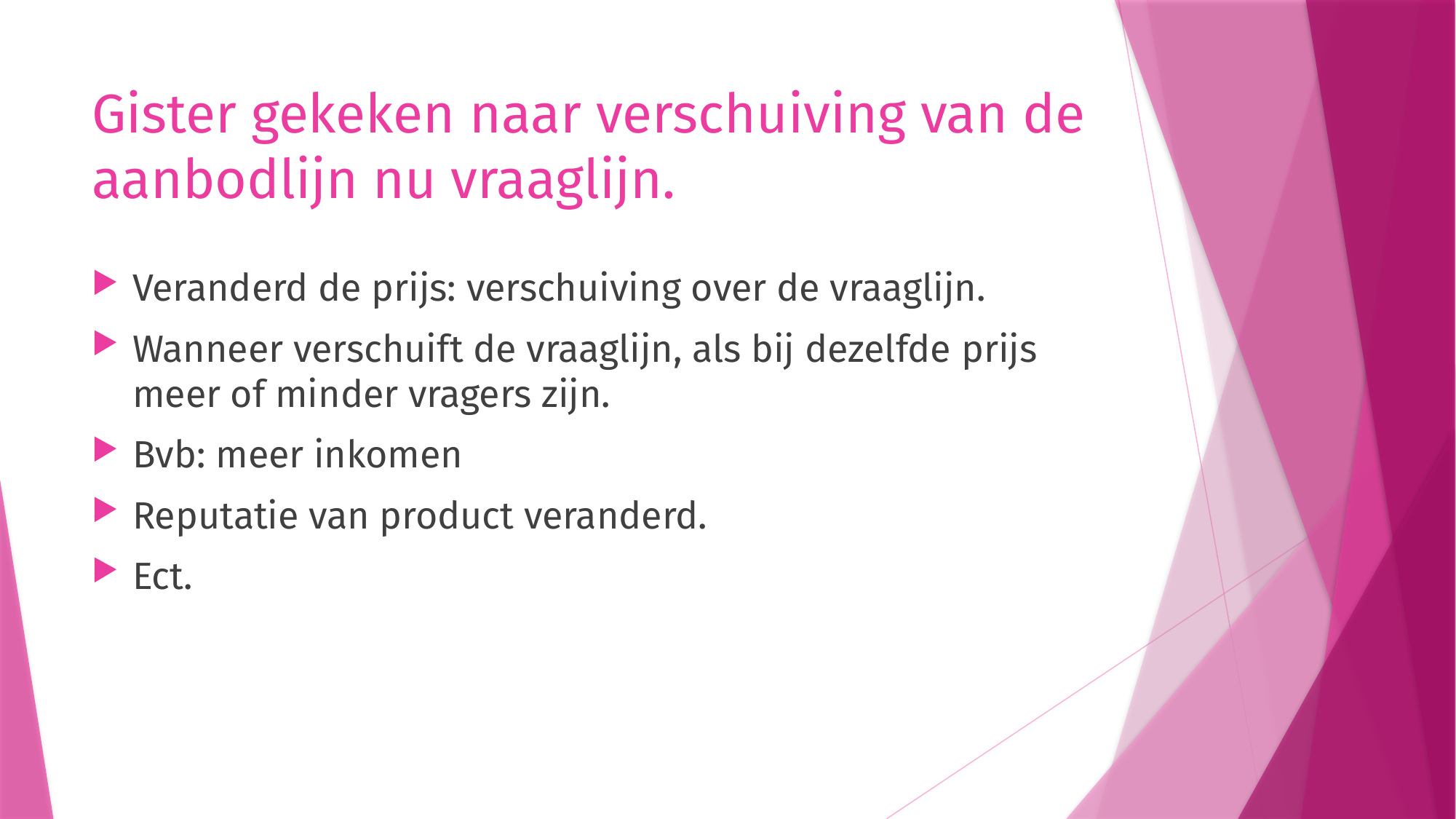

# Gister gekeken naar verschuiving van de aanbodlijn nu vraaglijn.
Veranderd de prijs: verschuiving over de vraaglijn.
Wanneer verschuift de vraaglijn, als bij dezelfde prijs meer of minder vragers zijn.
Bvb: meer inkomen
Reputatie van product veranderd.
Ect.